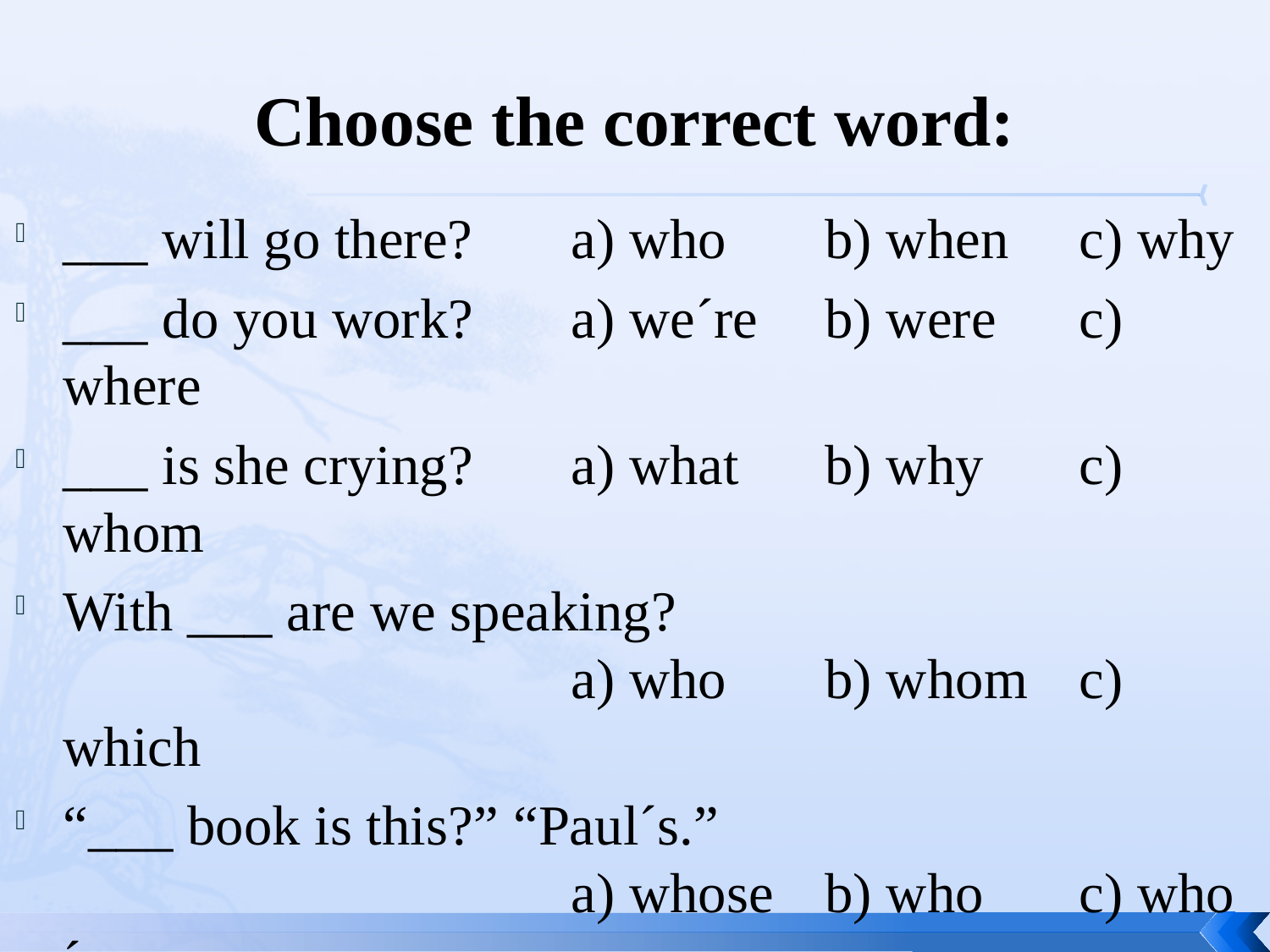

# Choose the correct word:
___ will go there?	a) who	b) when	c) why
___ do you work?	a) we´re	b) were	c) where
___ is she crying?	a) what	b) why	c) whom
With ___ are we speaking?
				a) who	b) whom 	c) which
“___ book is this?” “Paul´s.”
				a) whose	b) who	c) who´s
___ do you spell ‘choir’?
				a) what 	b) when 	c) how